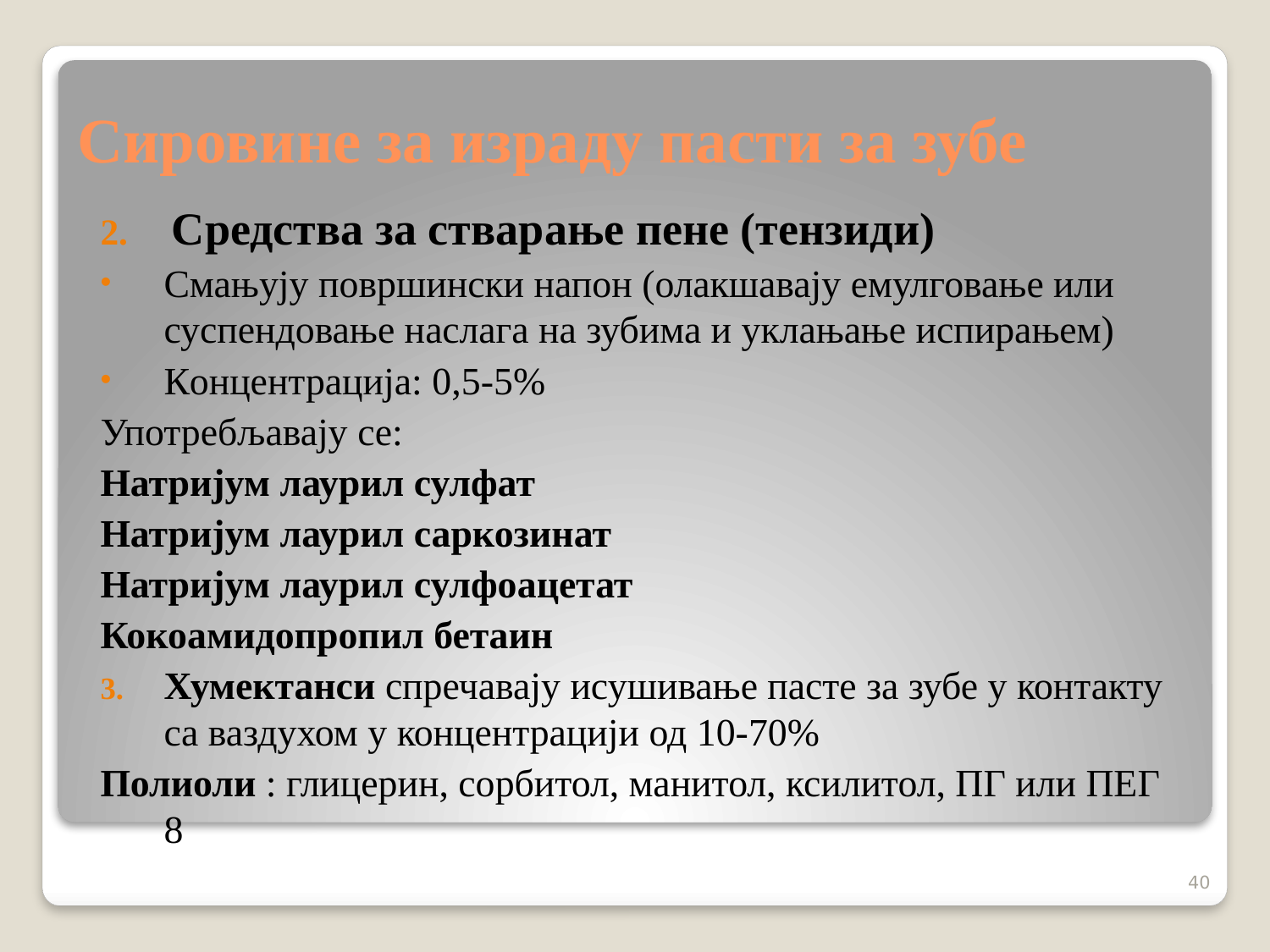

# Сировине за израду пасти за зубе
Средства за стварање пене (тензиди)
Смањују површински напон (олакшавају емулговање или суспендовање наслага на зубима и уклањање испирањем)
Концентрација: 0,5-5%
Употребљавају се:
Натријум лаурил сулфат
Натријум лаурил саркозинат
Натријум лаурил сулфоацетат
Кокоамидопропил бетаин
Хумектанси спречавају исушивање пасте за зубе у контакту са ваздухом у концентрацији од 10-70%
Полиоли : глицерин, сорбитол, манитол, ксилитол, ПГ или ПЕГ 8
40